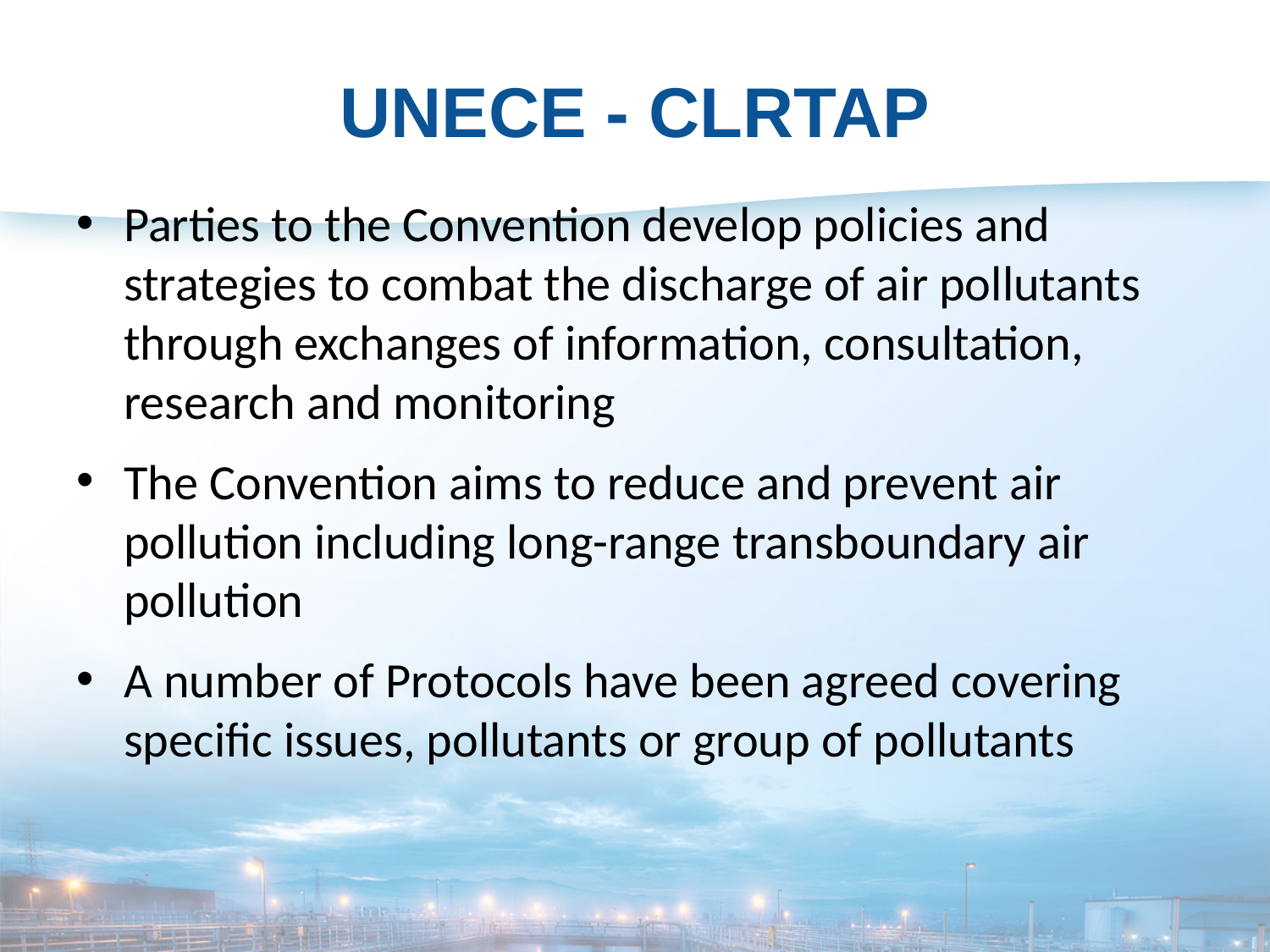

# UNECE - CLRTAP
Parties to the Convention develop policies and strategies to combat the discharge of air pollutants through exchanges of information, consultation, research and monitoring
The Convention aims to reduce and prevent air pollution including long-range transboundary air pollution
A number of Protocols have been agreed covering specific issues, pollutants or group of pollutants